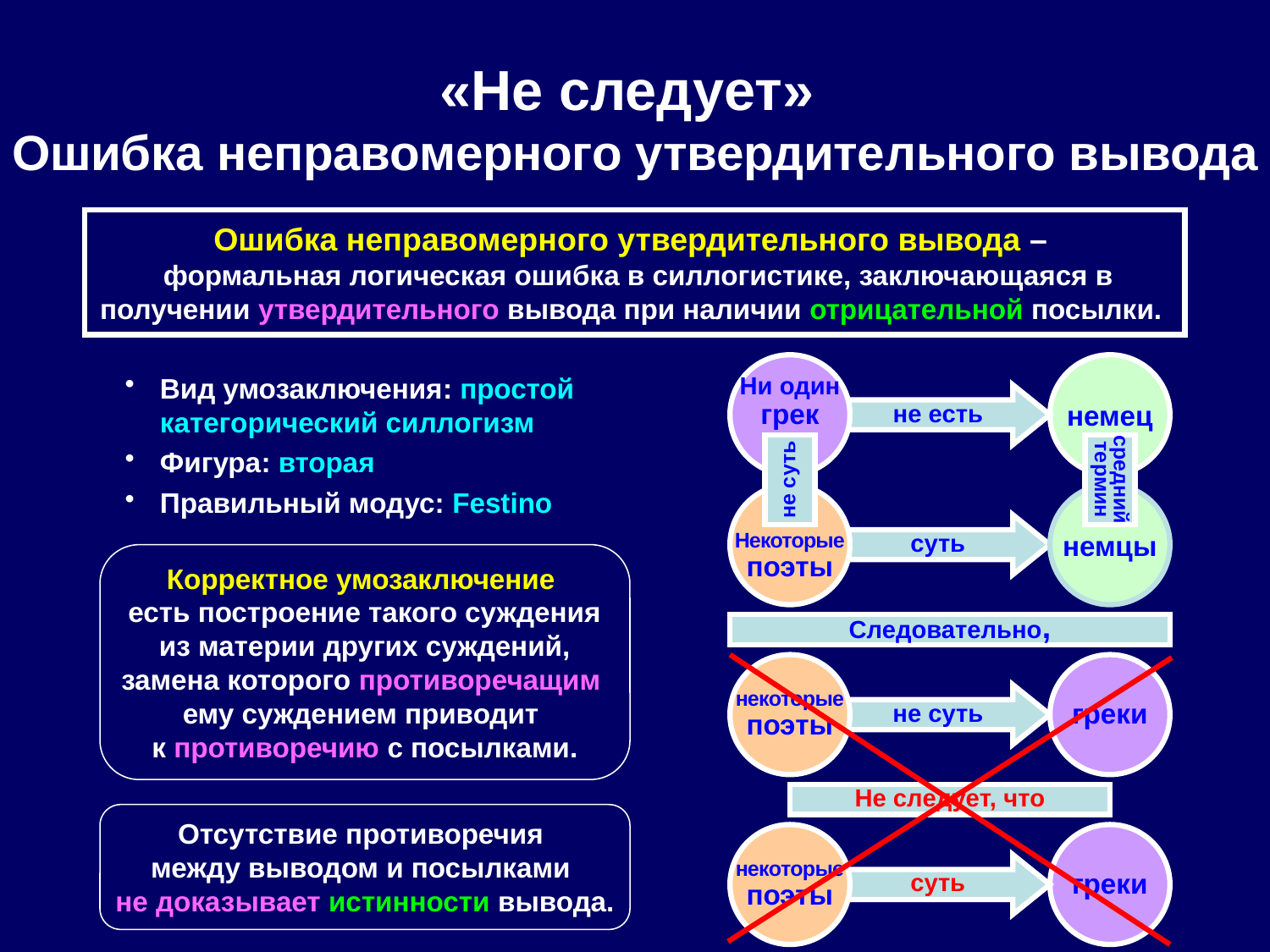

# «Не следует» Ошибка неправомерного утвердительного вывода
Ошибка неправомерного утвердительного вывода –
 формальная логическая ошибка в силлогистике, заключающаяся в получении утвердительного вывода при наличии отрицательной посылки.
Вид умозаключения: простой категорический силлогизм
Фигура: вторая
Правильный модус: Festino
Ни один
грек
немец
не есть
не суть
средний
термин
Некоторые
поэты
немцы
суть
Корректное умозаключение
есть построение такого суждения из материи других суждений, замена которого противоречащим
ему суждением приводит
к противоречию с посылками.
Следовательно,
некоторые
поэты
греки
не суть
Не следует, что
Отсутствие противоречия
между выводом и посылками
не доказывает истинности вывода.
некоторые
поэты
греки
суть